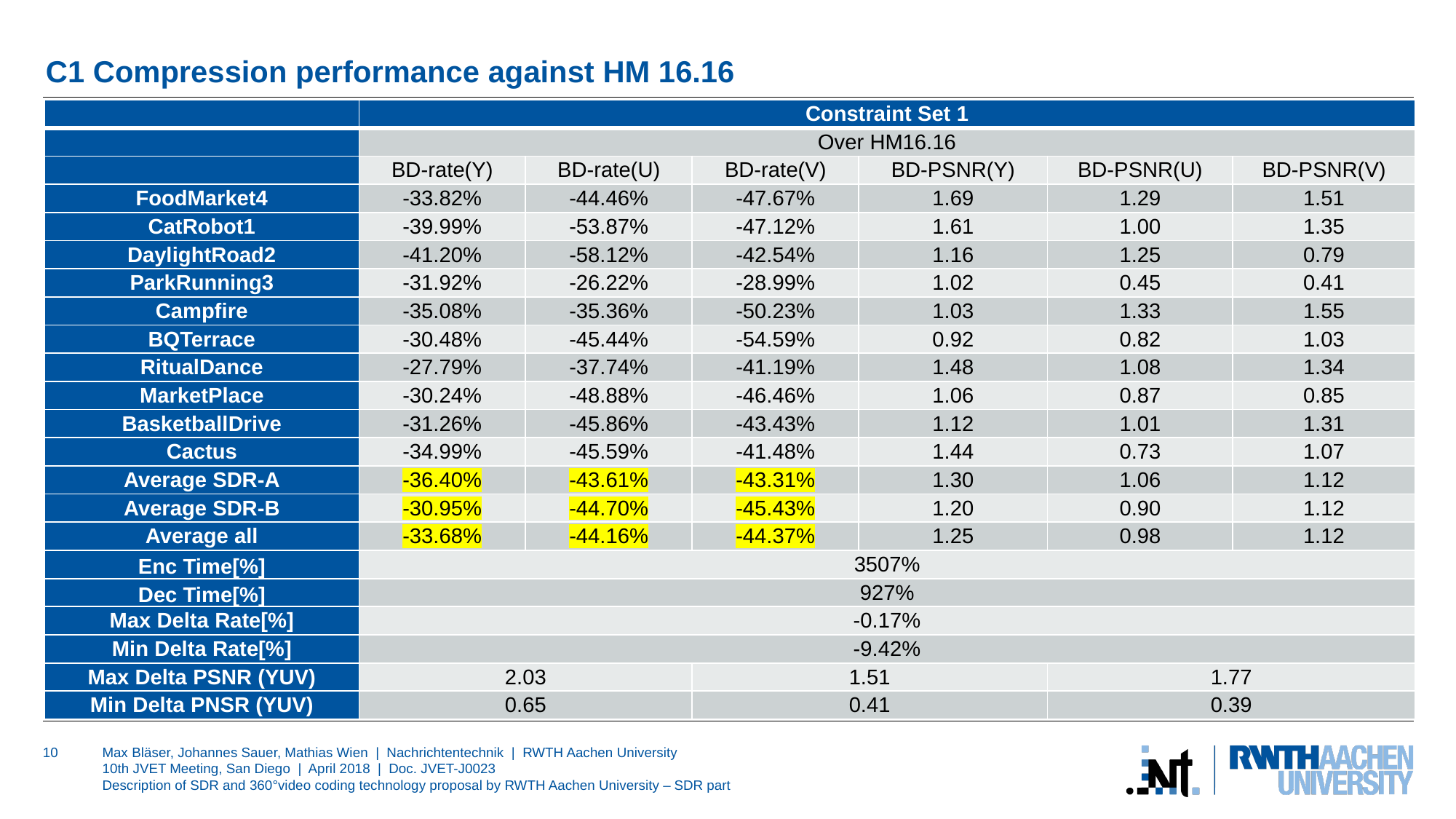

# C1 Compression performance against HM 16.16
|  | Constraint Set 1 |  |  |  |  |  |
| --- | --- | --- | --- | --- | --- | --- |
|  | Over HM16.16 |  |  |  |  |  |
|  | BD-rate(Y) | BD-rate(U) | BD-rate(V) | BD-PSNR(Y) | BD-PSNR(U) | BD-PSNR(V) |
| FoodMarket4 | -33.82% | -44.46% | -47.67% | 1.69 | 1.29 | 1.51 |
| CatRobot1 | -39.99% | -53.87% | -47.12% | 1.61 | 1.00 | 1.35 |
| DaylightRoad2 | -41.20% | -58.12% | -42.54% | 1.16 | 1.25 | 0.79 |
| ParkRunning3 | -31.92% | -26.22% | -28.99% | 1.02 | 0.45 | 0.41 |
| Campfire | -35.08% | -35.36% | -50.23% | 1.03 | 1.33 | 1.55 |
| BQTerrace | -30.48% | -45.44% | -54.59% | 0.92 | 0.82 | 1.03 |
| RitualDance | -27.79% | -37.74% | -41.19% | 1.48 | 1.08 | 1.34 |
| MarketPlace | -30.24% | -48.88% | -46.46% | 1.06 | 0.87 | 0.85 |
| BasketballDrive | -31.26% | -45.86% | -43.43% | 1.12 | 1.01 | 1.31 |
| Cactus | -34.99% | -45.59% | -41.48% | 1.44 | 0.73 | 1.07 |
| Average SDR-A | -36.40% | -43.61% | -43.31% | 1.30 | 1.06 | 1.12 |
| Average SDR-B | -30.95% | -44.70% | -45.43% | 1.20 | 0.90 | 1.12 |
| Average all | -33.68% | -44.16% | -44.37% | 1.25 | 0.98 | 1.12 |
| Enc Time[%] | 3507% |  |  |  |  |  |
| Dec Time[%] | 927% |  |  |  |  |  |
| Max Delta Rate[%] | -0.17% |  |  |  |  |  |
| Min Delta Rate[%] | -9.42% |  |  |  |  |  |
| Max Delta PSNR (YUV) | 2.03 |  | 1.51 |  | 1.77 |  |
| Min Delta PNSR (YUV) | 0.65 |  | 0.41 |  | 0.39 |  |